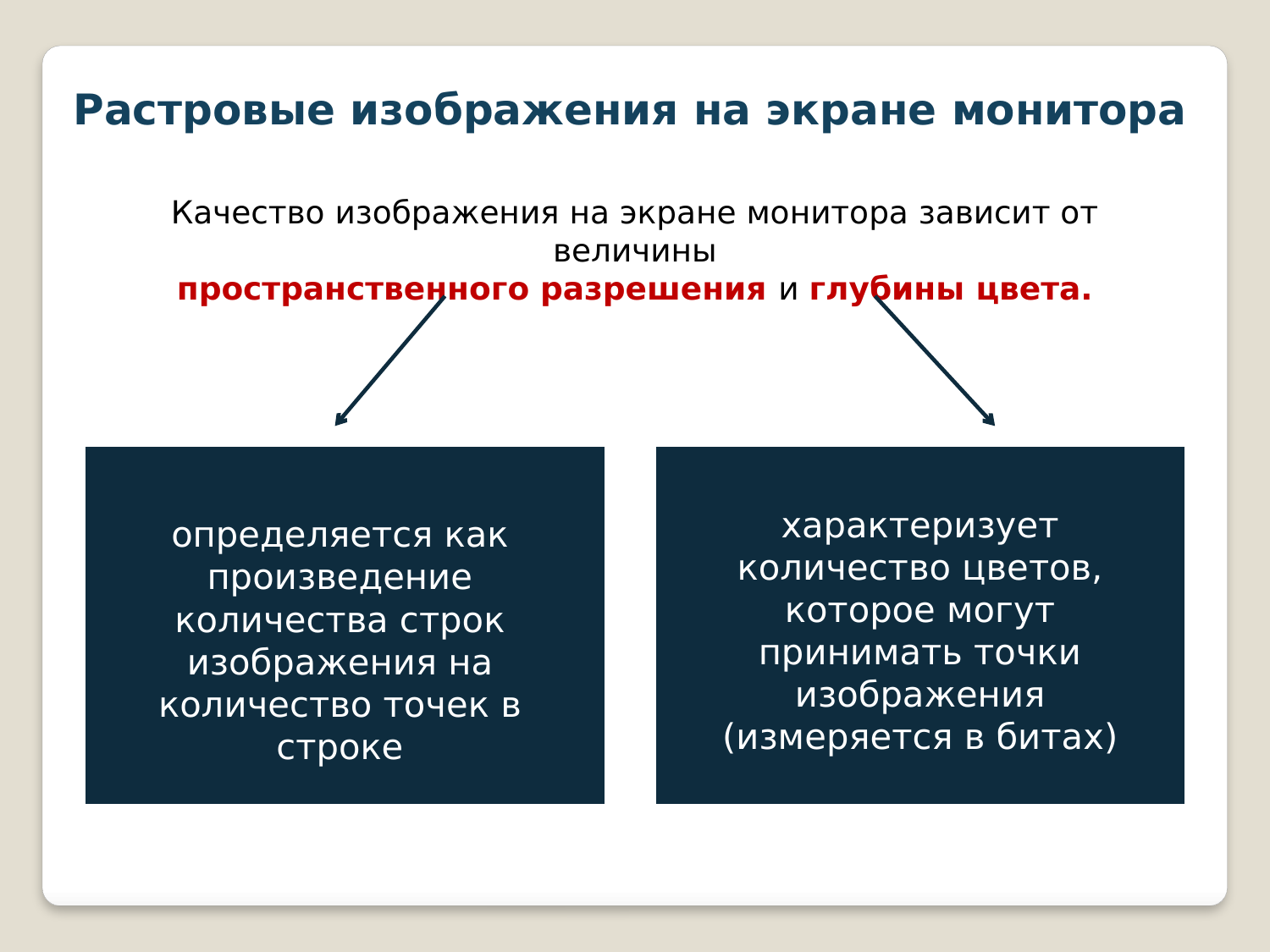

Растровые изображения на экране монитора
Качество изображения на экране монитора зависит от величины
пространственного разрешения и глубины цвета.

|  |
| --- |
|  |
| --- |
характеризует количество цветов, которое могут принимать точки изображения
(измеряется в битах)
определяется как произведение количества строк изображения на количество точек в строке